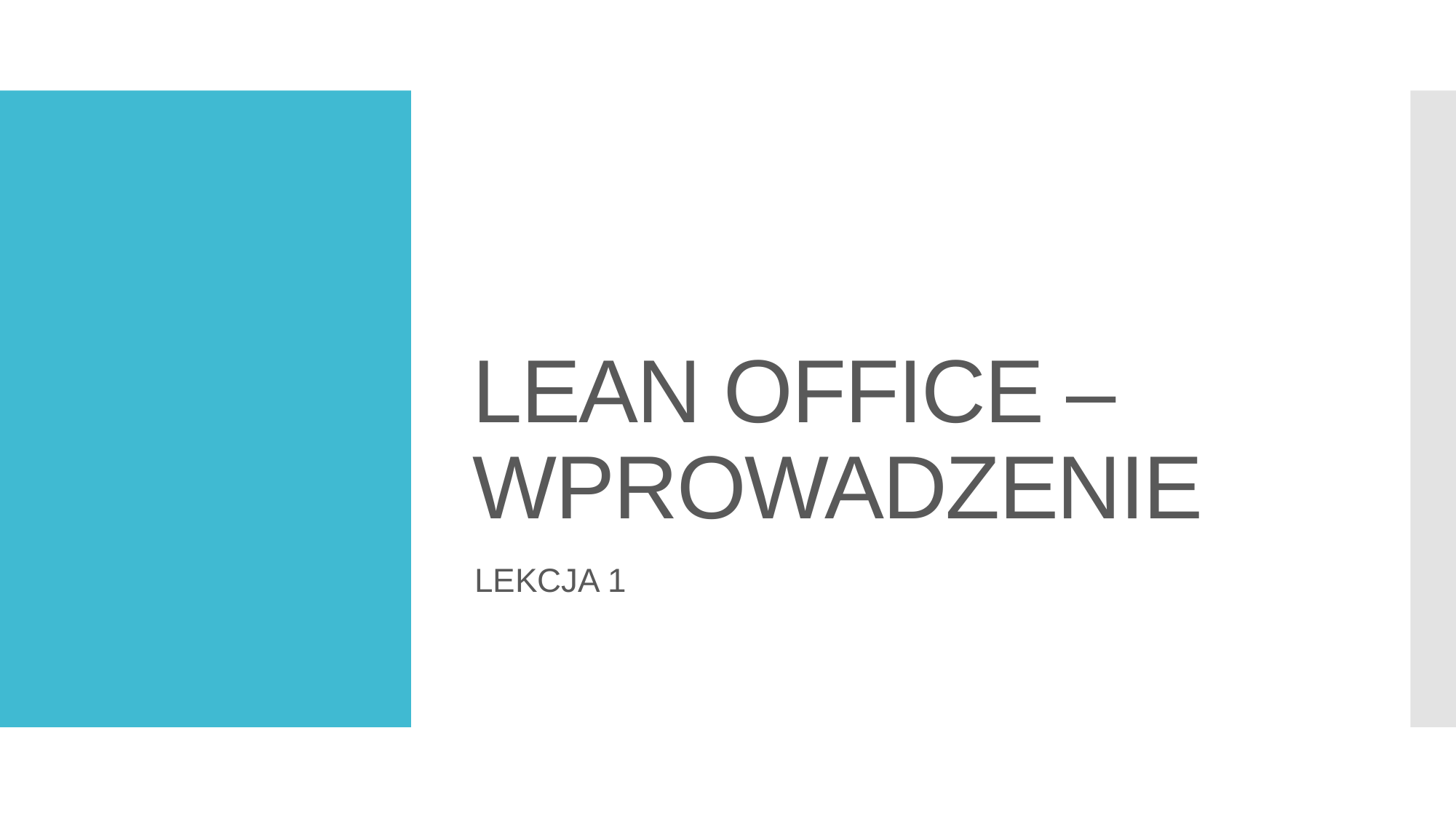

# LEAN OFFICE – WPROWADZENIE
LEKCJA 1